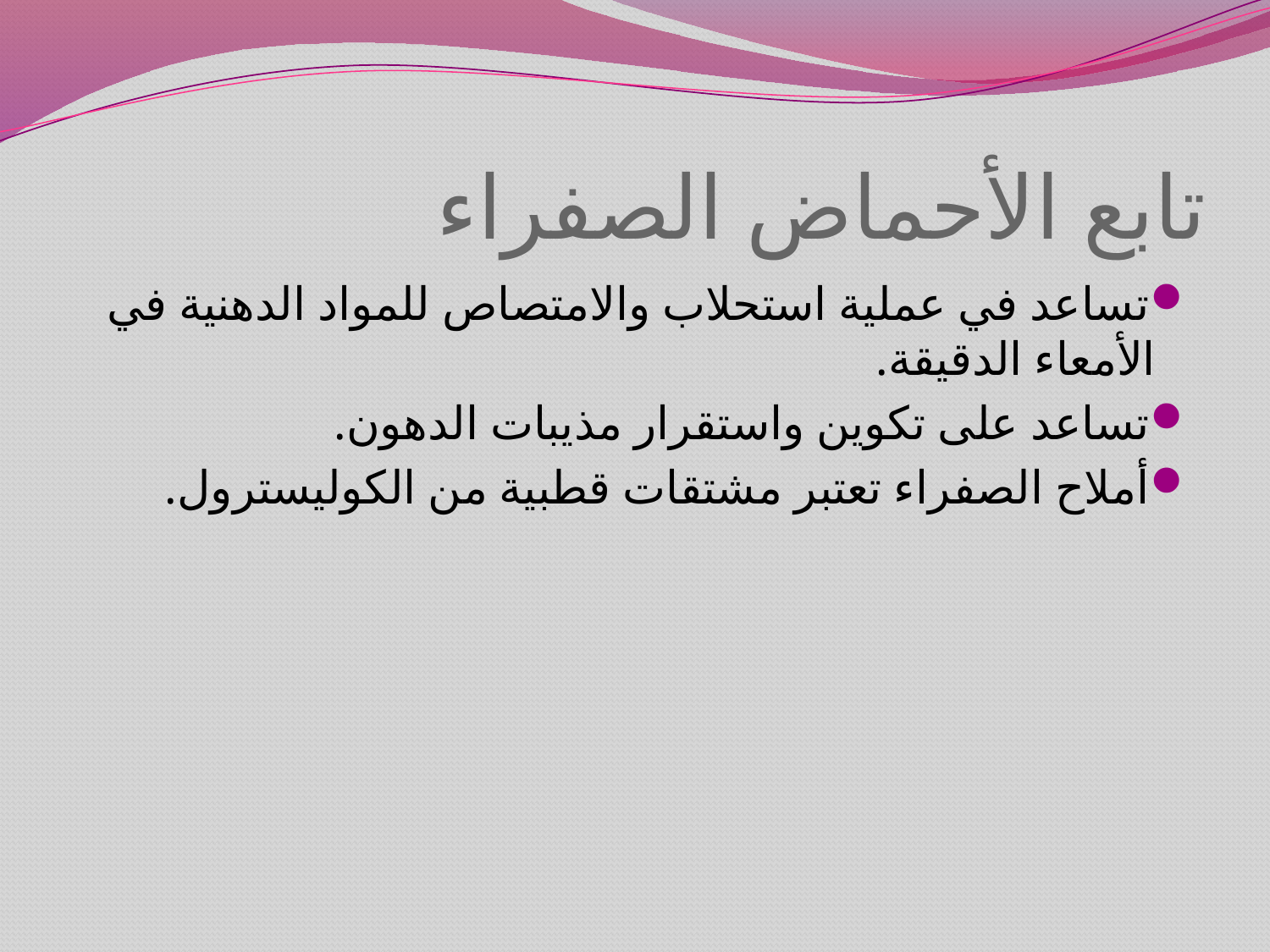

# تابع الأحماض الصفراء
تساعد في عملية استحلاب والامتصاص للمواد الدهنية في الأمعاء الدقيقة.
تساعد على تكوين واستقرار مذيبات الدهون.
أملاح الصفراء تعتبر مشتقات قطبية من الكوليسترول.